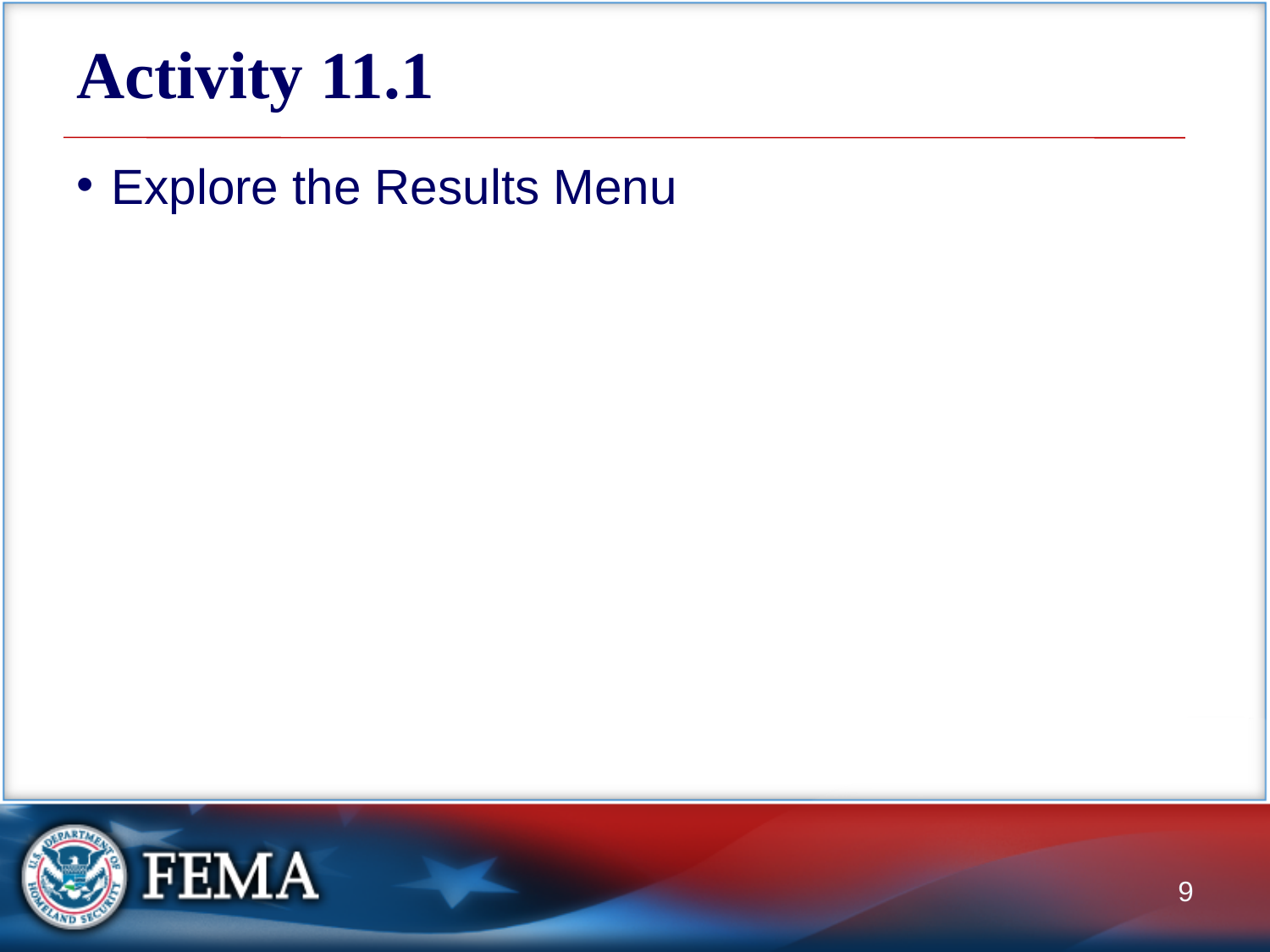

# Activity 11.1
Explore the Results Menu
9